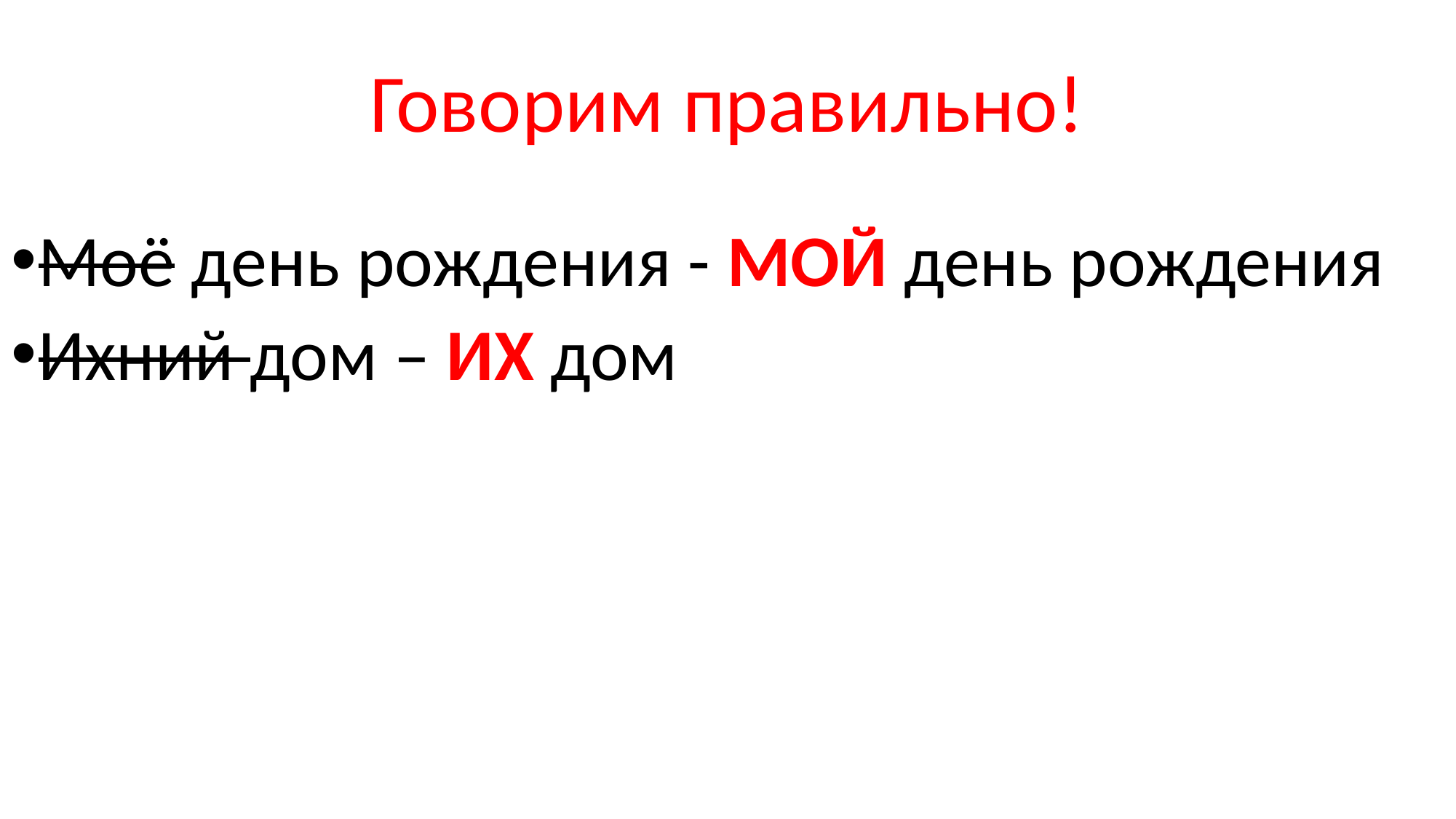

# Говорим правильно!
Моё день рождения - МОЙ день рождения
Ихний дом – ИХ дом